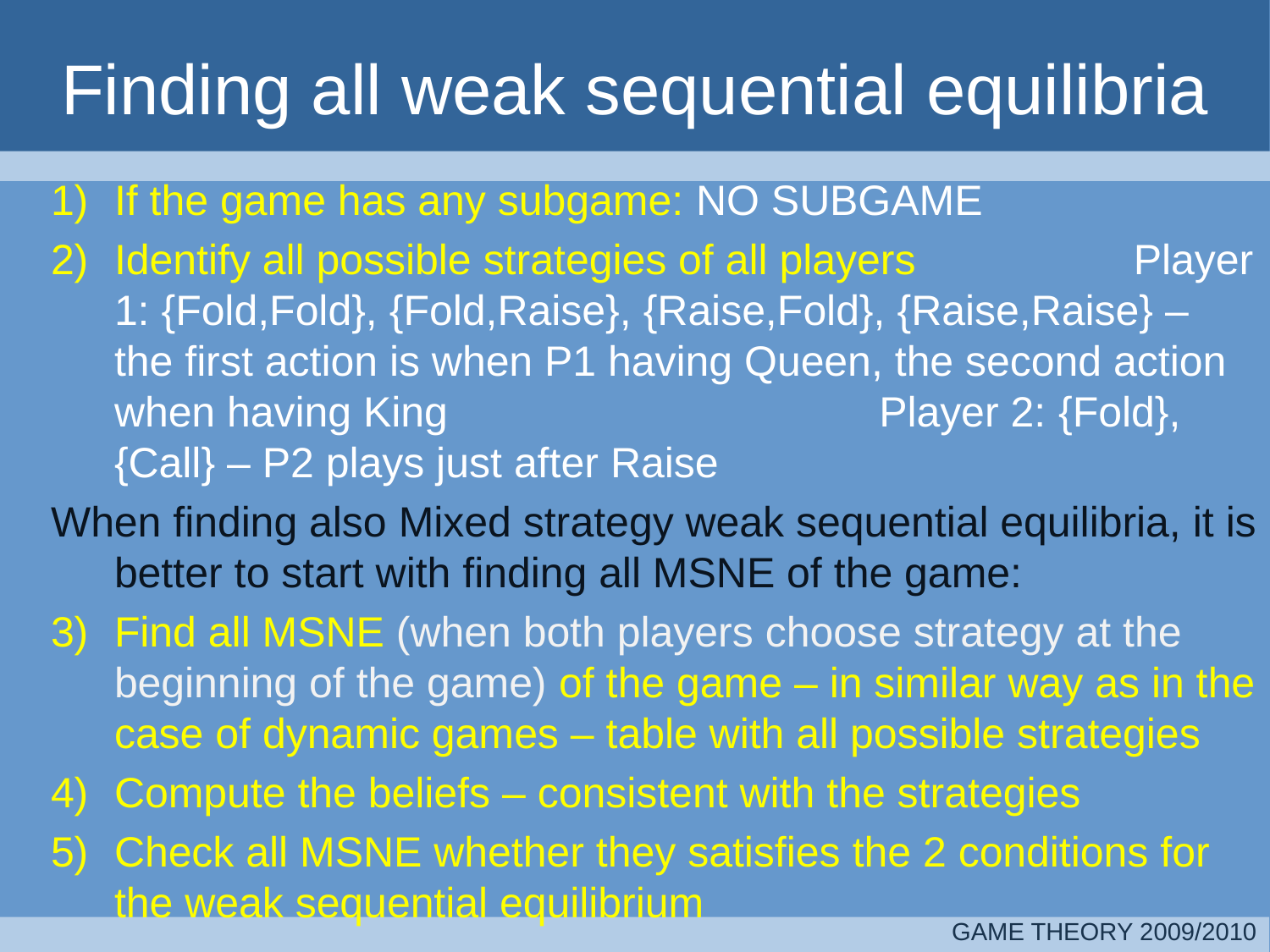

# Finding all weak sequential equilibria
If the game has any subgame: NO SUBGAME
Identify all possible strategies of all players	           Player 1: {Fold,Fold}, {Fold,Raise}, {Raise,Fold}, {Raise,Raise} – the first action is when P1 having Queen, the second action when having King			           Player 2: {Fold}, {Call} – P2 plays just after Raise
When finding also Mixed strategy weak sequential equilibria, it is better to start with finding all MSNE of the game:
Find all MSNE (when both players choose strategy at the beginning of the game) of the game – in similar way as in the case of dynamic games – table with all possible strategies
Compute the beliefs – consistent with the strategies
Check all MSNE whether they satisfies the 2 conditions for the weak sequential equilibrium

GAME THEORY 2009/2010